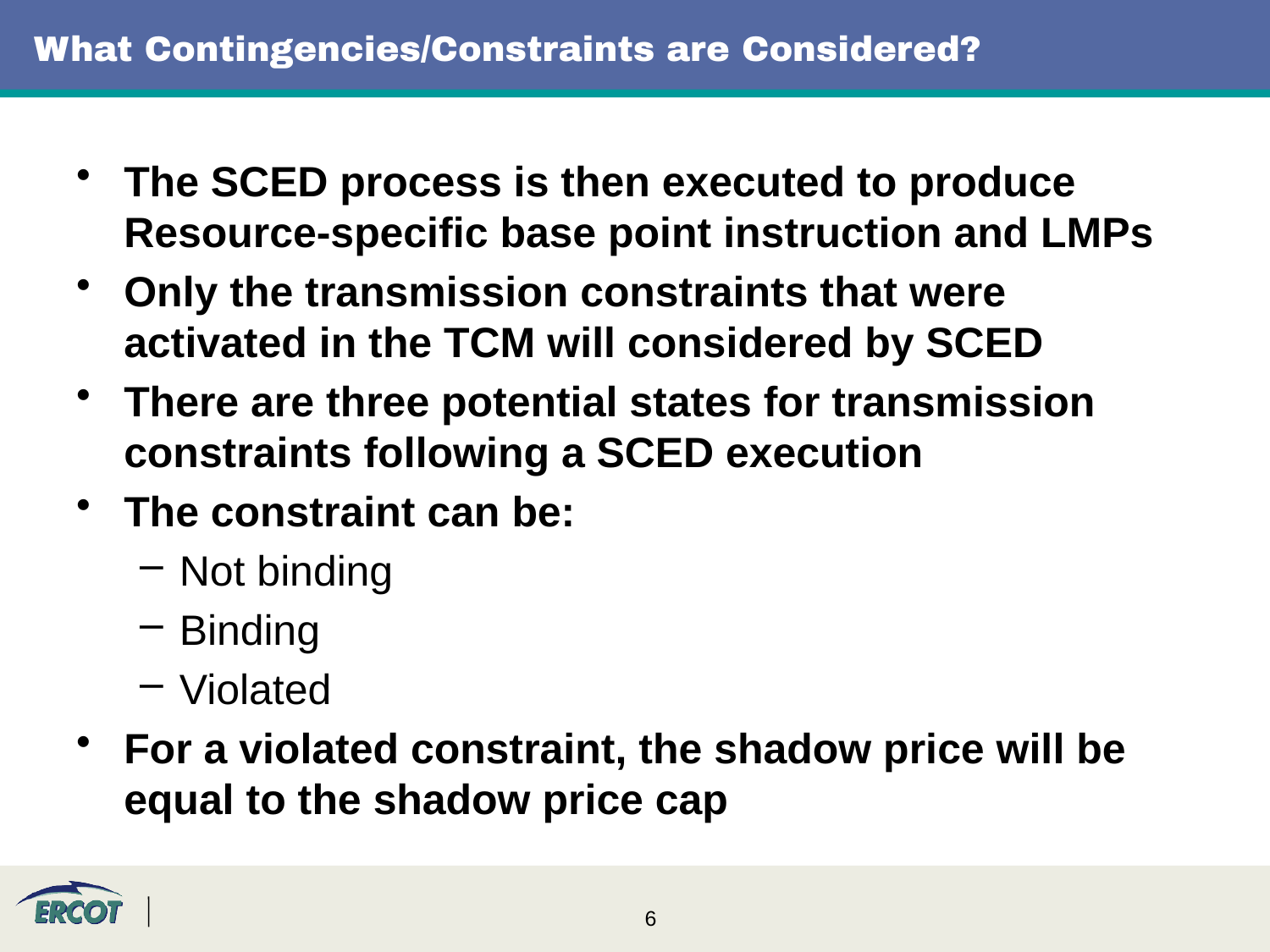

# What Contingencies/Constraints are Considered?
The SCED process is then executed to produce Resource-specific base point instruction and LMPs
Only the transmission constraints that were activated in the TCM will considered by SCED
There are three potential states for transmission constraints following a SCED execution
The constraint can be:
Not binding
Binding
Violated
For a violated constraint, the shadow price will be equal to the shadow price cap